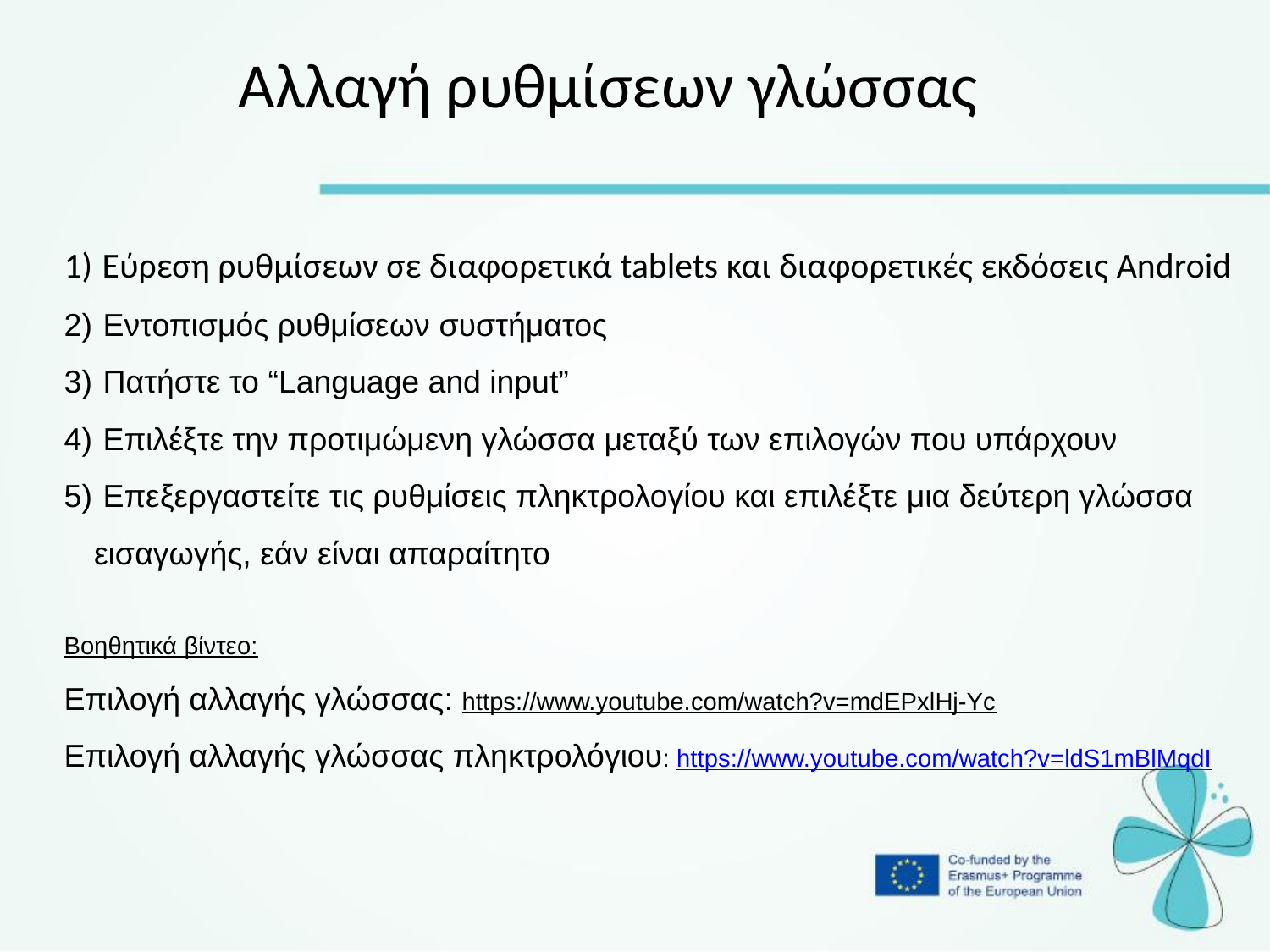

Αλλαγή ρυθμίσεων γλώσσας
 Εύρεση ρυθμίσεων σε διαφορετικά tablets και διαφορετικές εκδόσεις Android
 Εντοπισμός ρυθμίσεων συστήματος
 Πατήστε το “Language and input”
 Επιλέξτε την προτιμώμενη γλώσσα μεταξύ των επιλογών που υπάρχουν
 Επεξεργαστείτε τις ρυθμίσεις πληκτρολογίου και επιλέξτε μια δεύτερη γλώσσα εισαγωγής, εάν είναι απαραίτητο

Βοηθητικά βίντεο:
Επιλογή αλλαγής γλώσσας: https://www.youtube.com/watch?v=mdEPxlHj-Yc
Επιλογή αλλαγής γλώσσας πληκτρολόγιου: https://www.youtube.com/watch?v=ldS1mBlMqdI